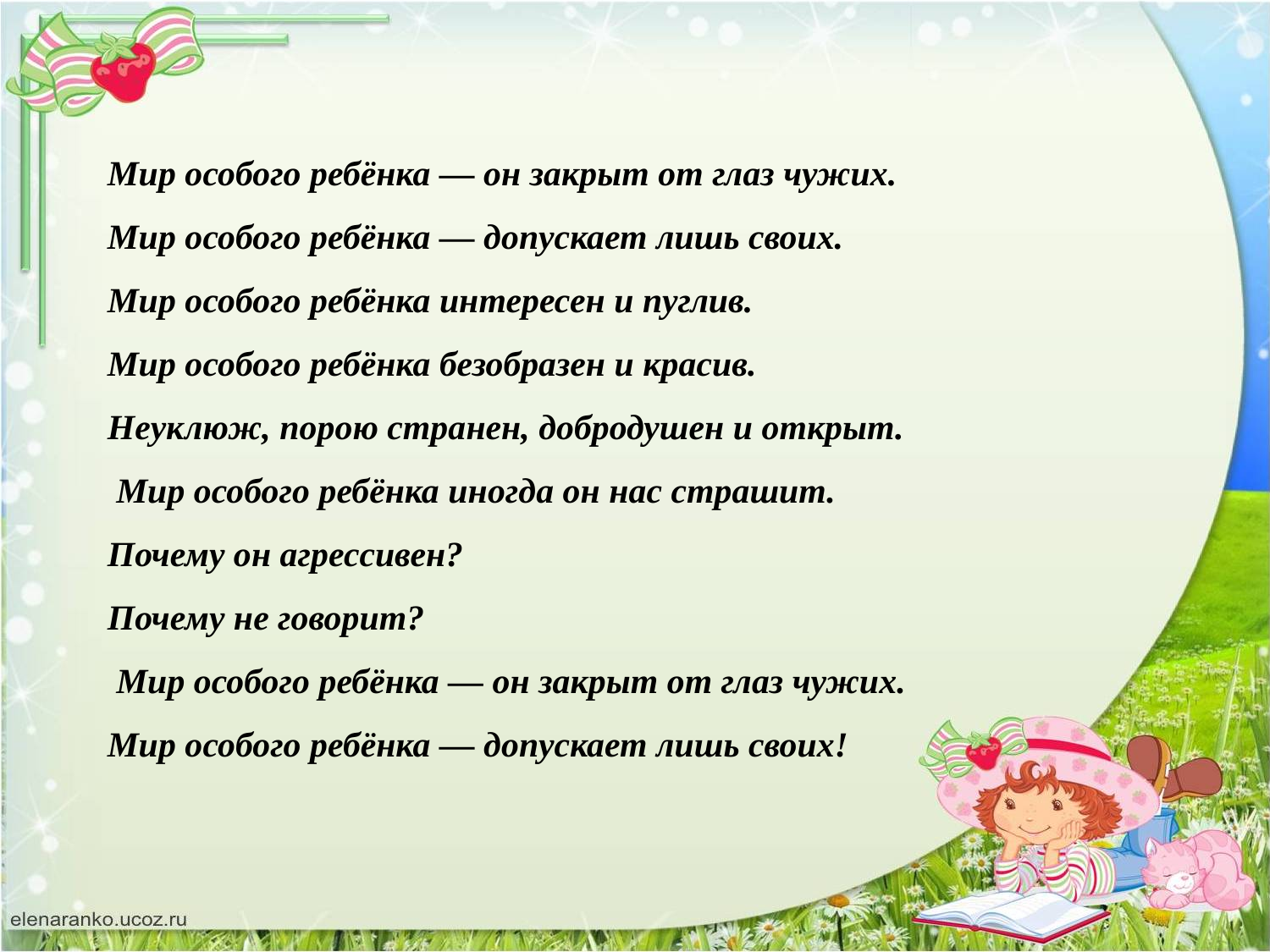

Мир особого ребёнка — он закрыт от глаз чужих.
Мир особого ребёнка — допускает лишь своих.
Мир особого ребёнка интересен и пуглив.
Мир особого ребёнка безобразен и красив.
Неуклюж, порою странен, добродушен и открыт.
 Мир особого ребёнка иногда он нас страшит.
Почему он агрессивен?
Почему не говорит?
 Мир особого ребёнка — он закрыт от глаз чужих.
Мир особого ребёнка — допускает лишь своих!